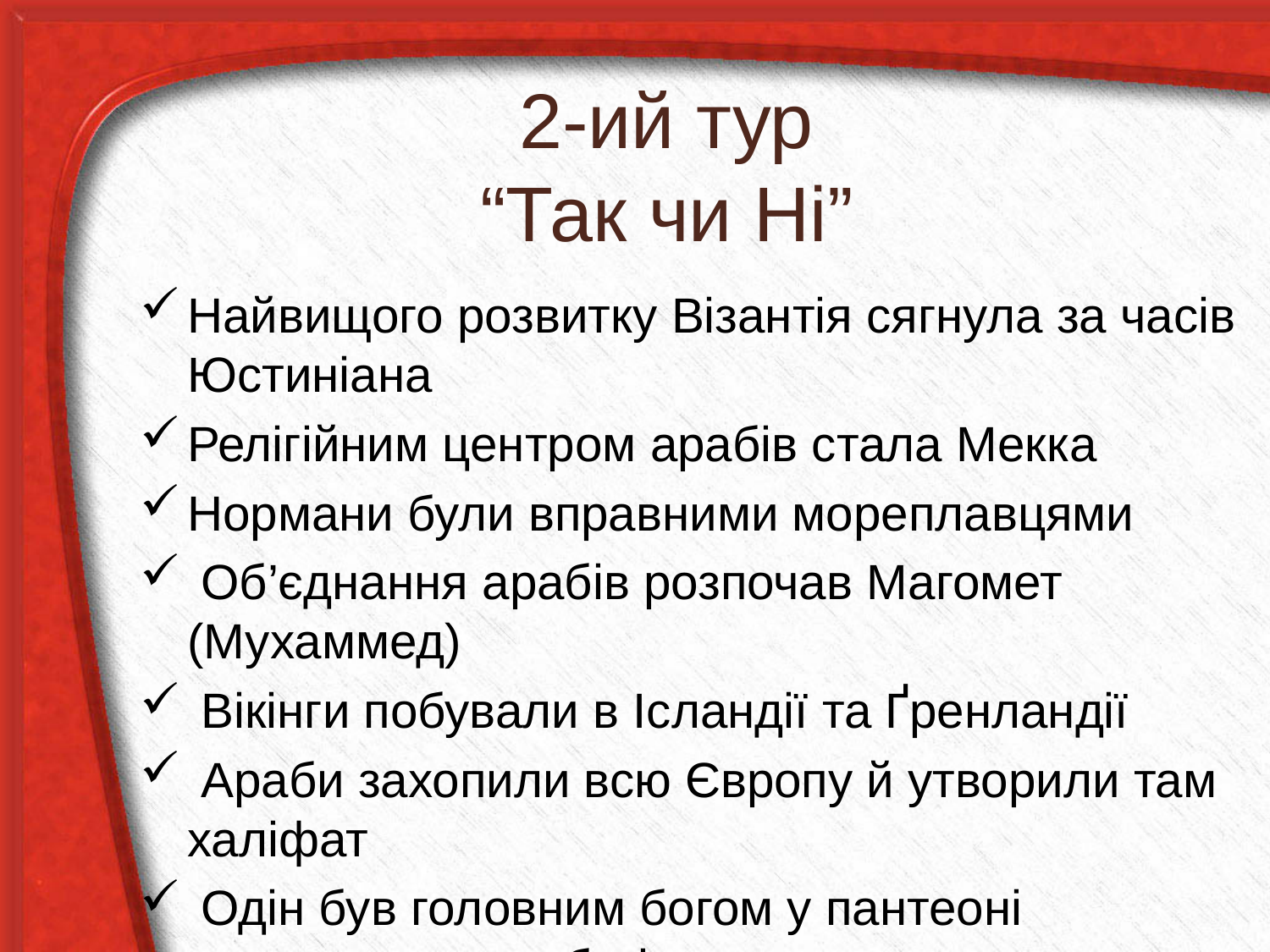

# 2-ий тур “Так чи Ні”
Найвищого розвитку Візантія сягнула за часів Юстиніана
Релігійним центром арабів стала Мекка
Нормани були вправними мореплавцями
 Об’єднання арабів розпочав Магомет (Мухаммед)
 Вікінги побували в Ісландії та Ґренландії
 Араби захопили всю Європу й утворили там халіфат
 Одін був головним богом у пантеоні скандинавських богів
 Державна влада у Візантії належала Раді п’ятисот
 Араби жили на Аравійському півострові